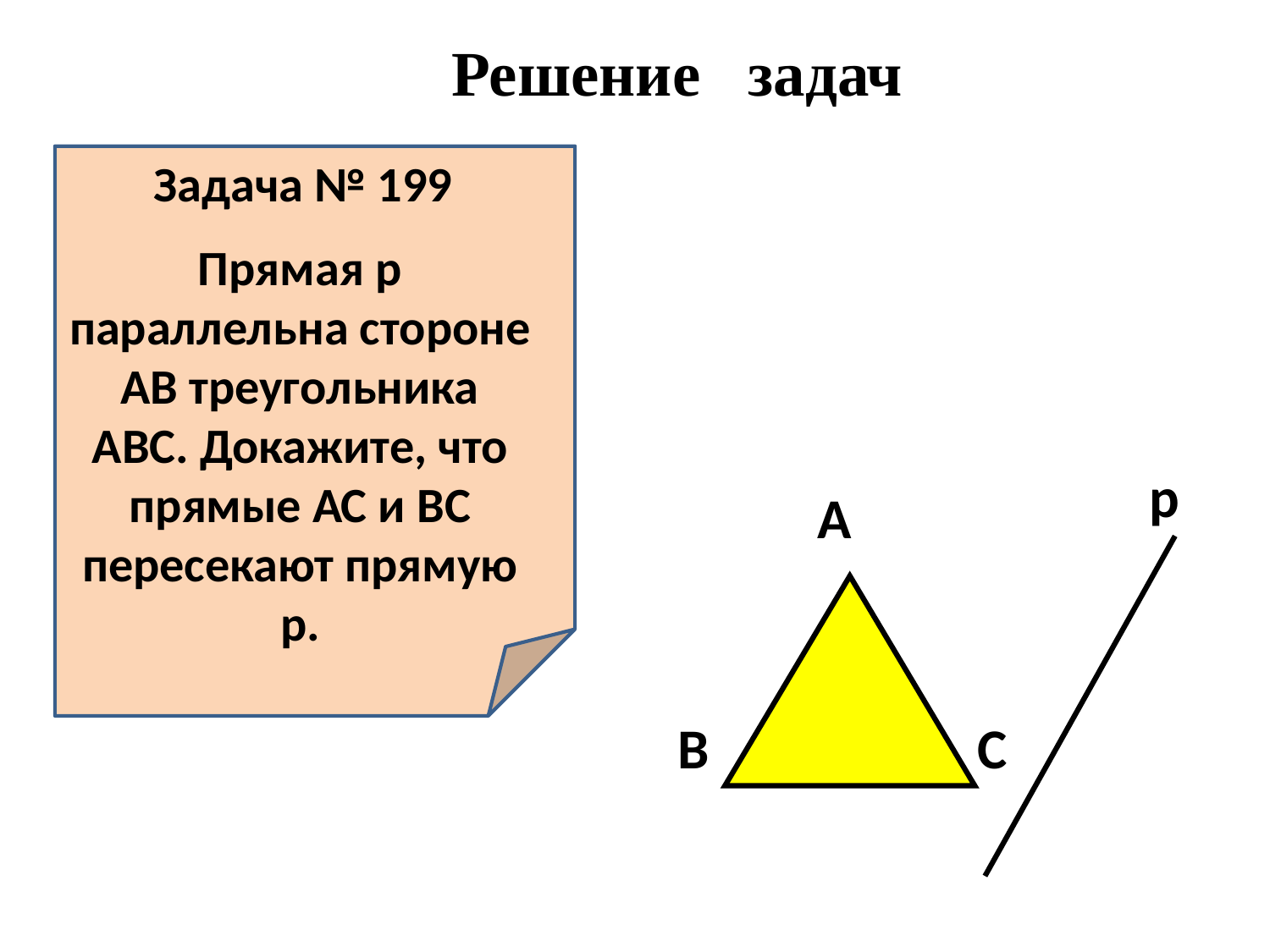

Решение   задач

 Задача № 199
Прямая р параллельна стороне АВ треугольника АВС. Докажите, что прямые АС и ВС пересекают прямую р.
р
А

В
С